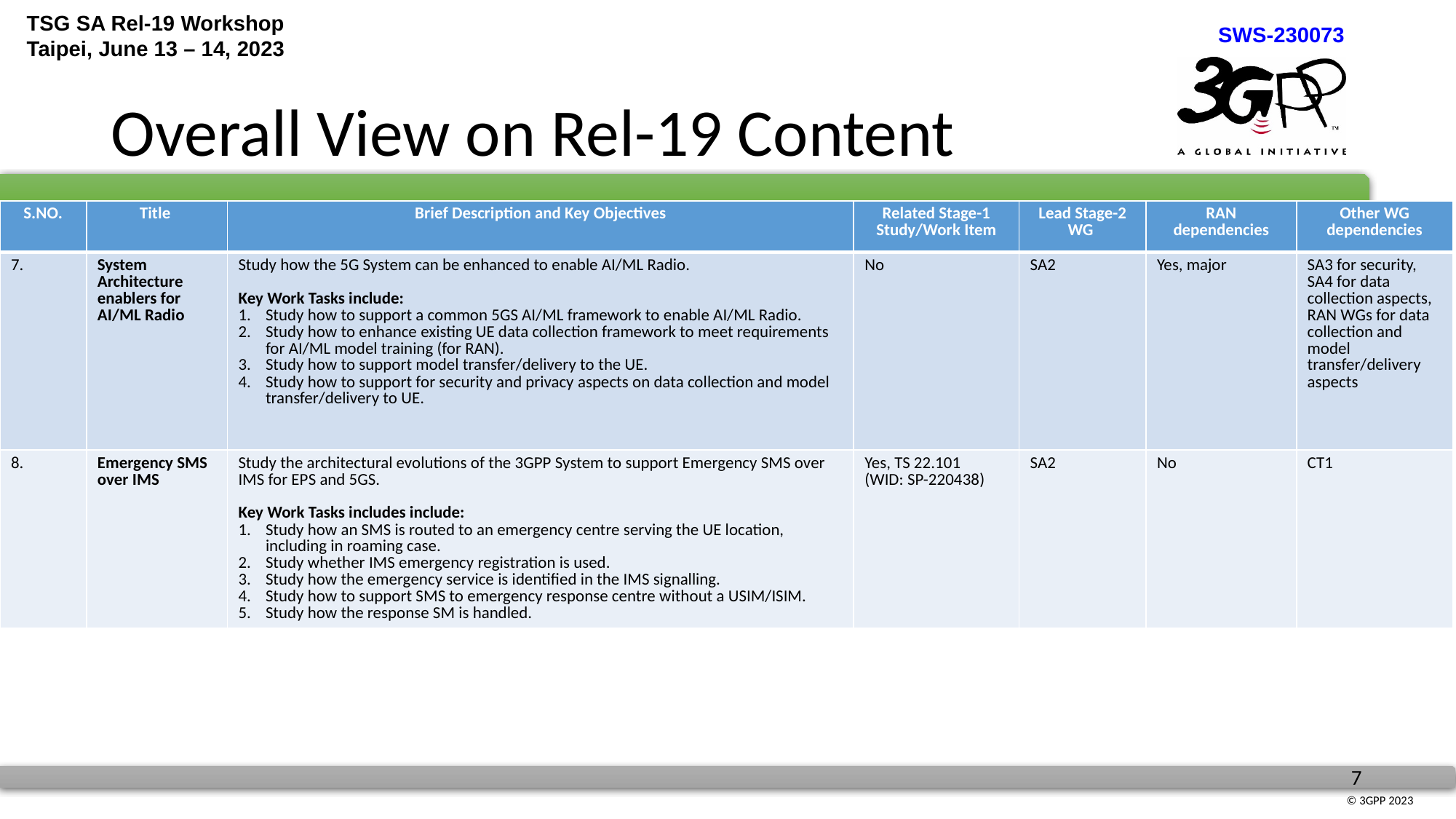

# Overall View on Rel-19 Content
| S.NO. | Title | Brief Description and Key Objectives | Related Stage-1 Study/Work Item | Lead Stage-2 WG | RAN dependencies | Other WG dependencies |
| --- | --- | --- | --- | --- | --- | --- |
| 7. | System Architecture enablers for AI/ML Radio | Study how the 5G System can be enhanced to enable AI/ML Radio. Key Work Tasks include: Study how to support a common 5GS AI/ML framework to enable AI/ML Radio. Study how to enhance existing UE data collection framework to meet requirements for AI/ML model training (for RAN). Study how to support model transfer/delivery to the UE. Study how to support for security and privacy aspects on data collection and model transfer/delivery to UE. | No | SA2 | Yes, major | SA3 for security, SA4 for data collection aspects, RAN WGs for data collection and model transfer/delivery aspects |
| 8. | Emergency SMS over IMS | Study the architectural evolutions of the 3GPP System to support Emergency SMS over IMS for EPS and 5GS. Key Work Tasks includes include: Study how an SMS is routed to an emergency centre serving the UE location, including in roaming case. Study whether IMS emergency registration is used. Study how the emergency service is identified in the IMS signalling. Study how to support SMS to emergency response centre without a USIM/ISIM. Study how the response SM is handled. | Yes, TS 22.101 (WID: SP-220438) | SA2 | No | CT1 |